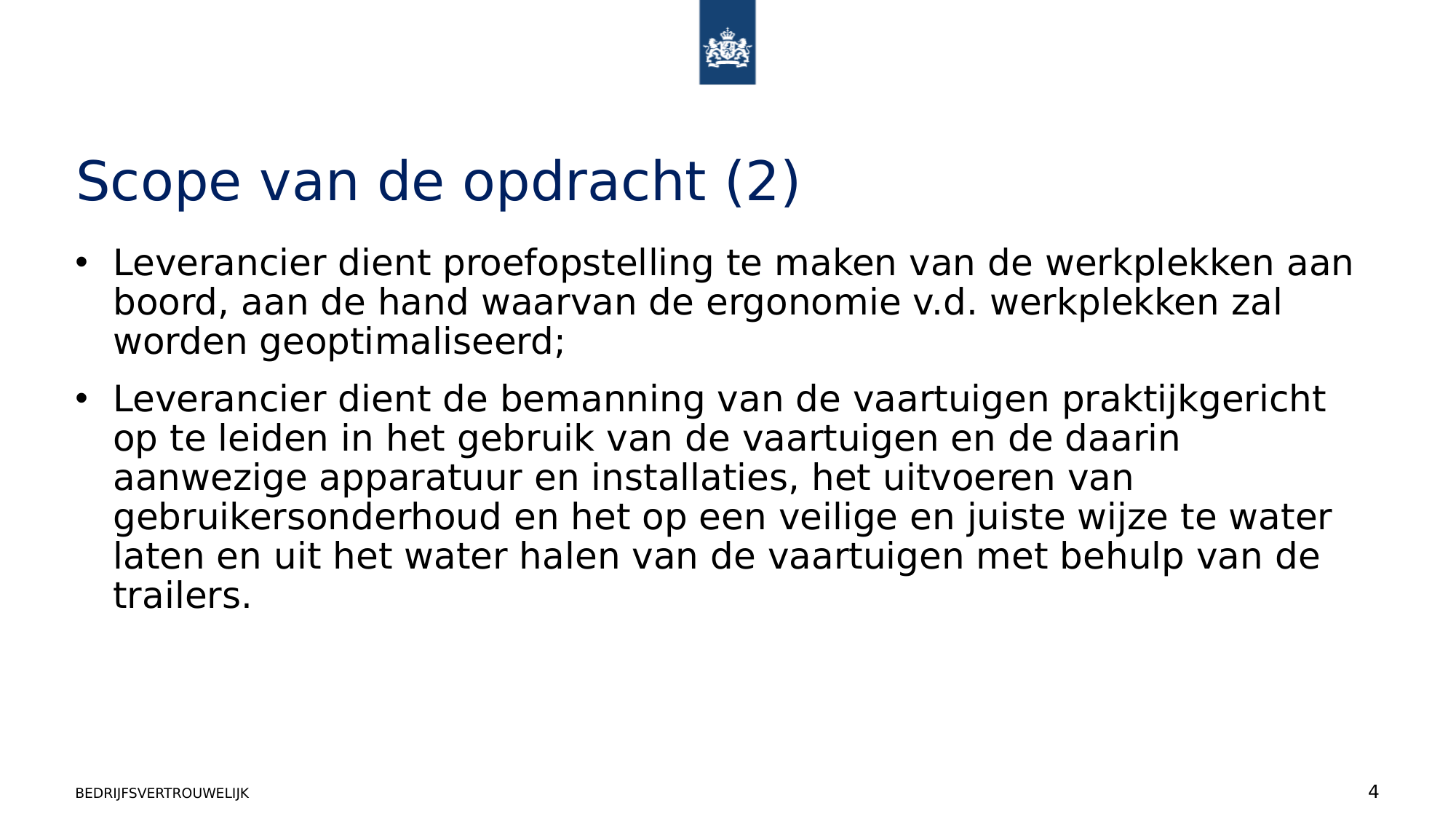

# Scope van de opdracht (2)
Leverancier dient proefopstelling te maken van de werkplekken aan boord, aan de hand waarvan de ergonomie v.d. werkplekken zal worden geoptimaliseerd;
Leverancier dient de bemanning van de vaartuigen praktijkgericht op te leiden in het gebruik van de vaartuigen en de daarin aanwezige apparatuur en installaties, het uitvoeren van gebruikersonderhoud en het op een veilige en juiste wijze te water laten en uit het water halen van de vaartuigen met behulp van de trailers.
BEDRIJFSVERTROUWELIJK
4